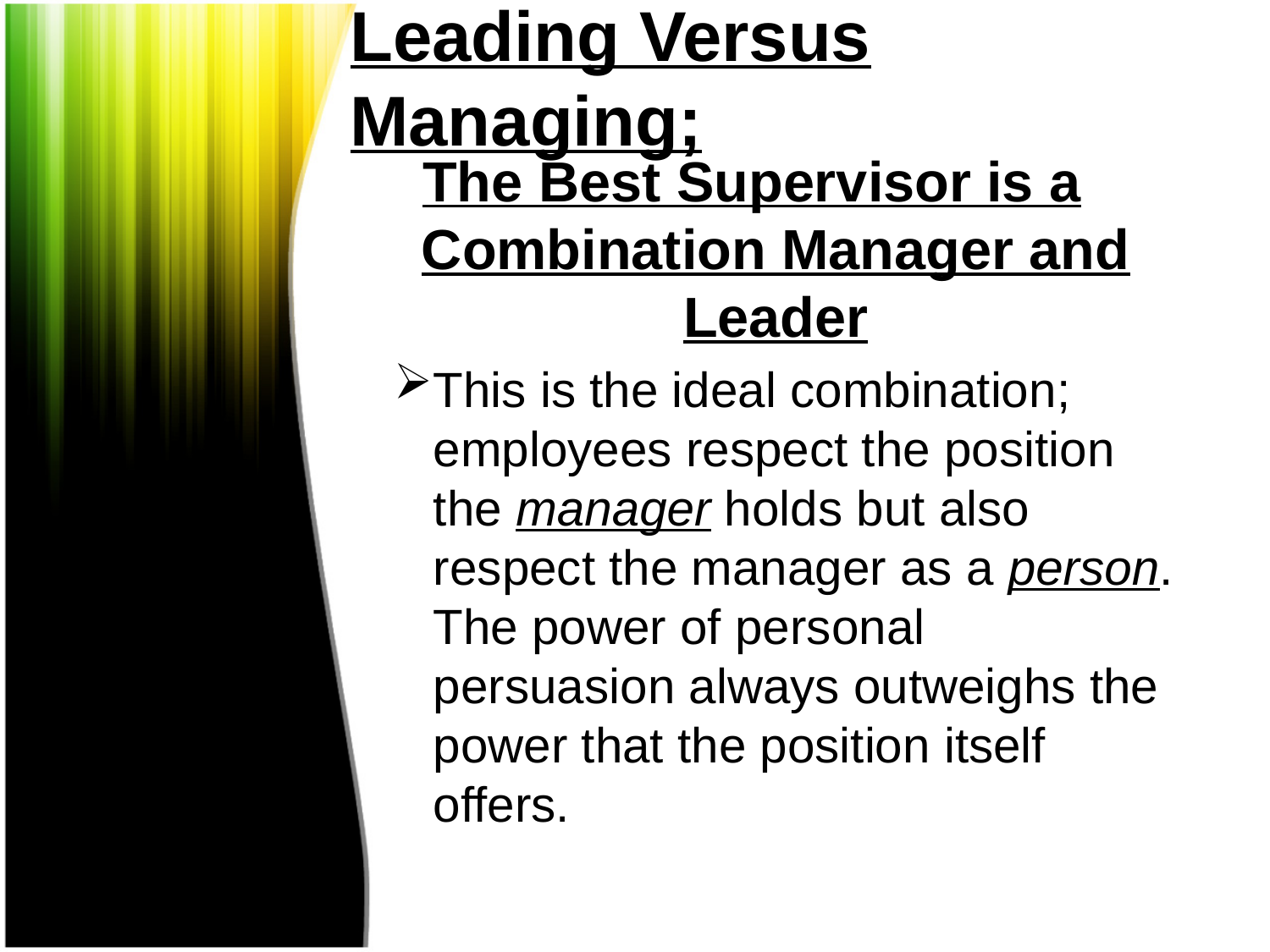

# Leading Versus Managing;
The Best Supervisor is a Combination Manager and Leader
This is the ideal combination; employees respect the position the manager holds but also respect the manager as a person. The power of personal persuasion always outweighs the power that the position itself offers.